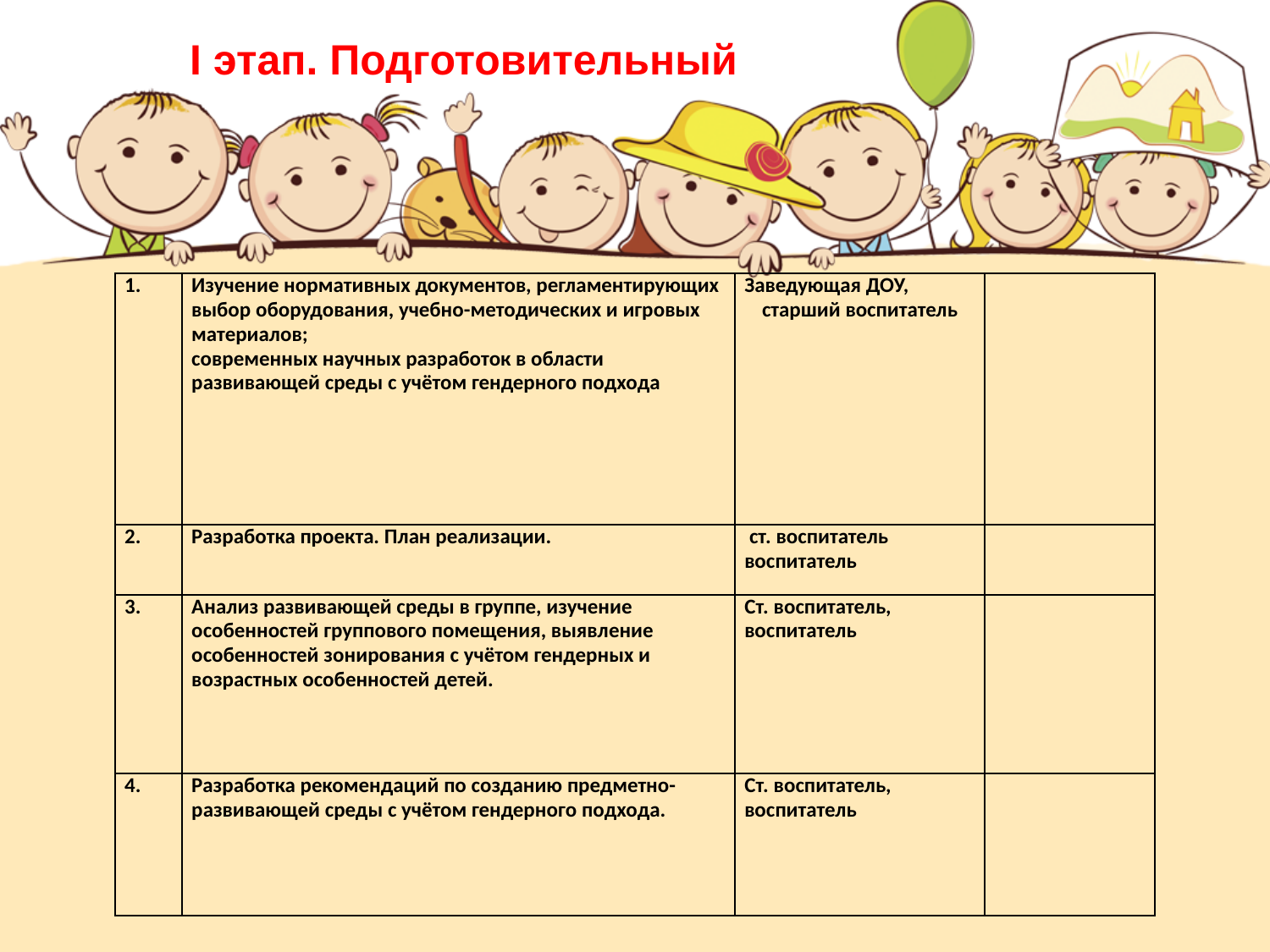

I этап. Подготовительный
| 1. | Изучение нормативных документов, регламентирующих выбор оборудования, учебно-методических и игровых материалов; современных научных разработок в области развивающей среды с учётом гендерного подхода | Заведующая ДОУ, старший воспитатель |  |
| --- | --- | --- | --- |
| 2. | Разработка проекта. План реализации. | ст. воспитатель воспитатель |  |
| 3. | Анализ развивающей среды в группе, изучение особенностей группового помещения, выявление особенностей зонирования с учётом гендерных и возрастных особенностей детей. | Ст. воспитатель, воспитатель |  |
| 4. | Разработка рекомендаций по созданию предметно- развивающей среды с учётом гендерного подхода. | Ст. воспитатель, воспитатель |  |